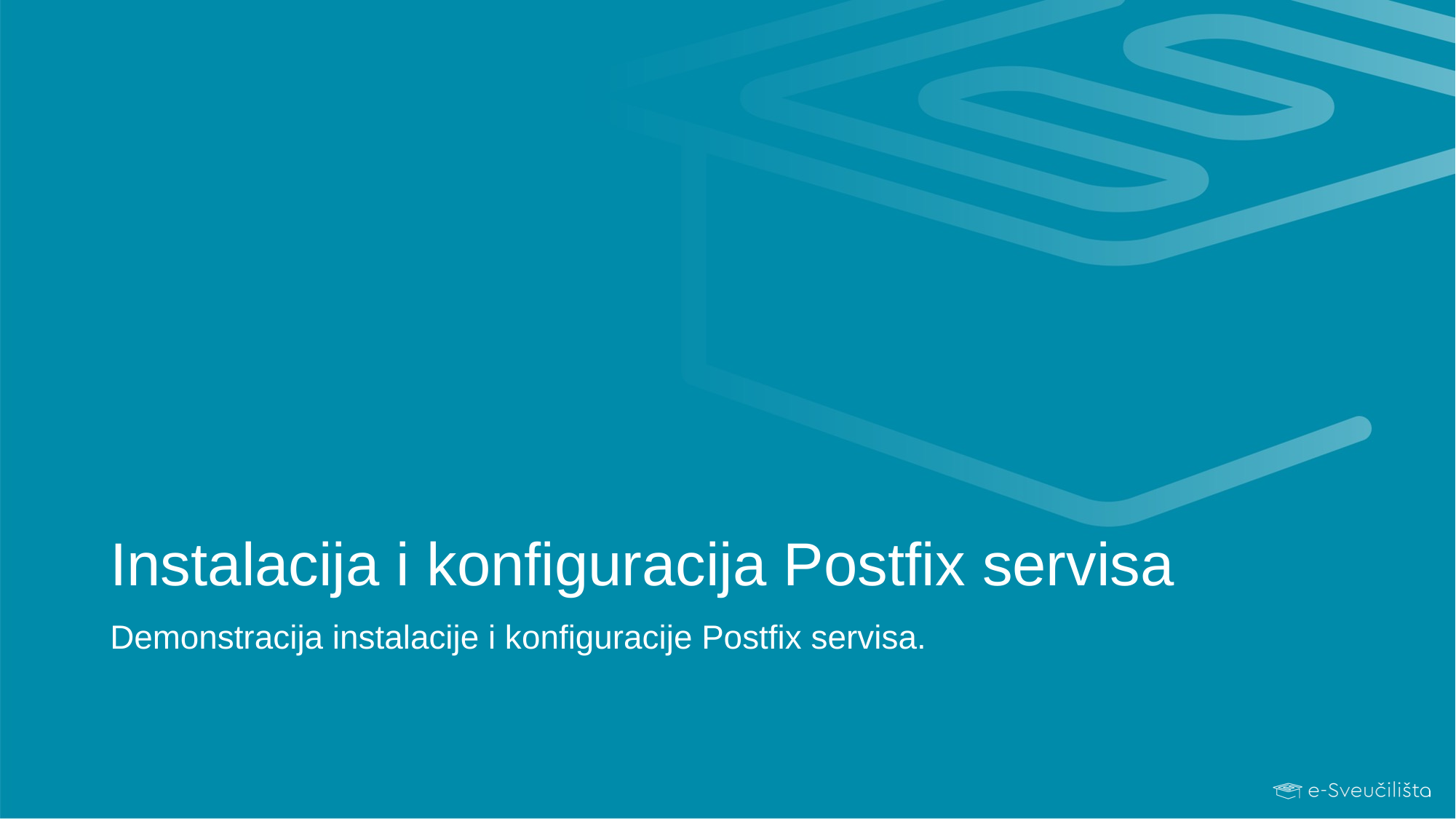

# Instalacija i konfiguracija Postfix servisa
Demonstracija instalacije i konfiguracije Postfix servisa.